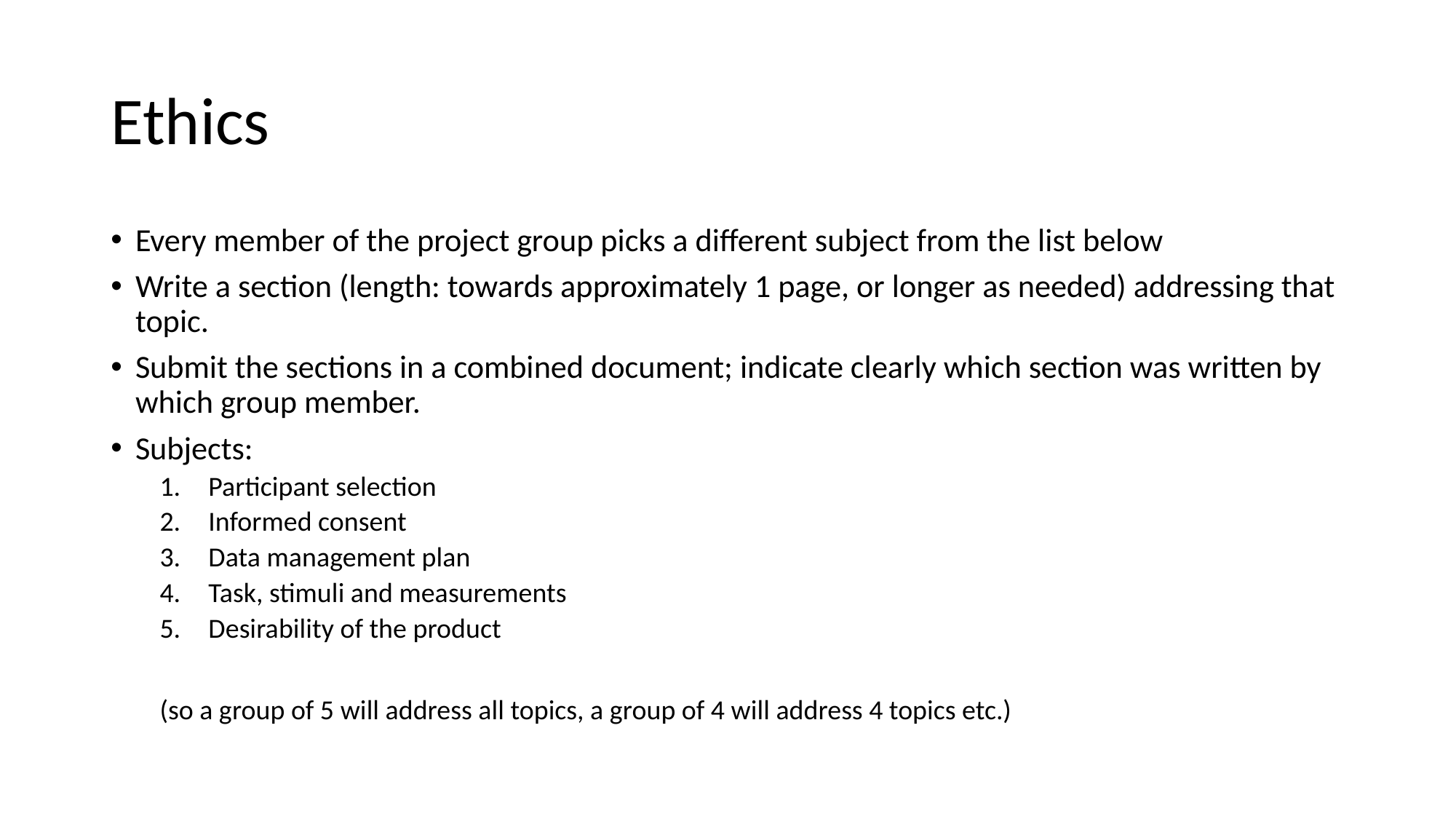

# Ethics
Every member of the project group picks a different subject from the list below
Write a section (length: towards approximately 1 page, or longer as needed) addressing that topic.
Submit the sections in a combined document; indicate clearly which section was written by which group member.
Subjects:
Participant selection
Informed consent
Data management plan
Task, stimuli and measurements
Desirability of the product

(so a group of 5 will address all topics, a group of 4 will address 4 topics etc.)